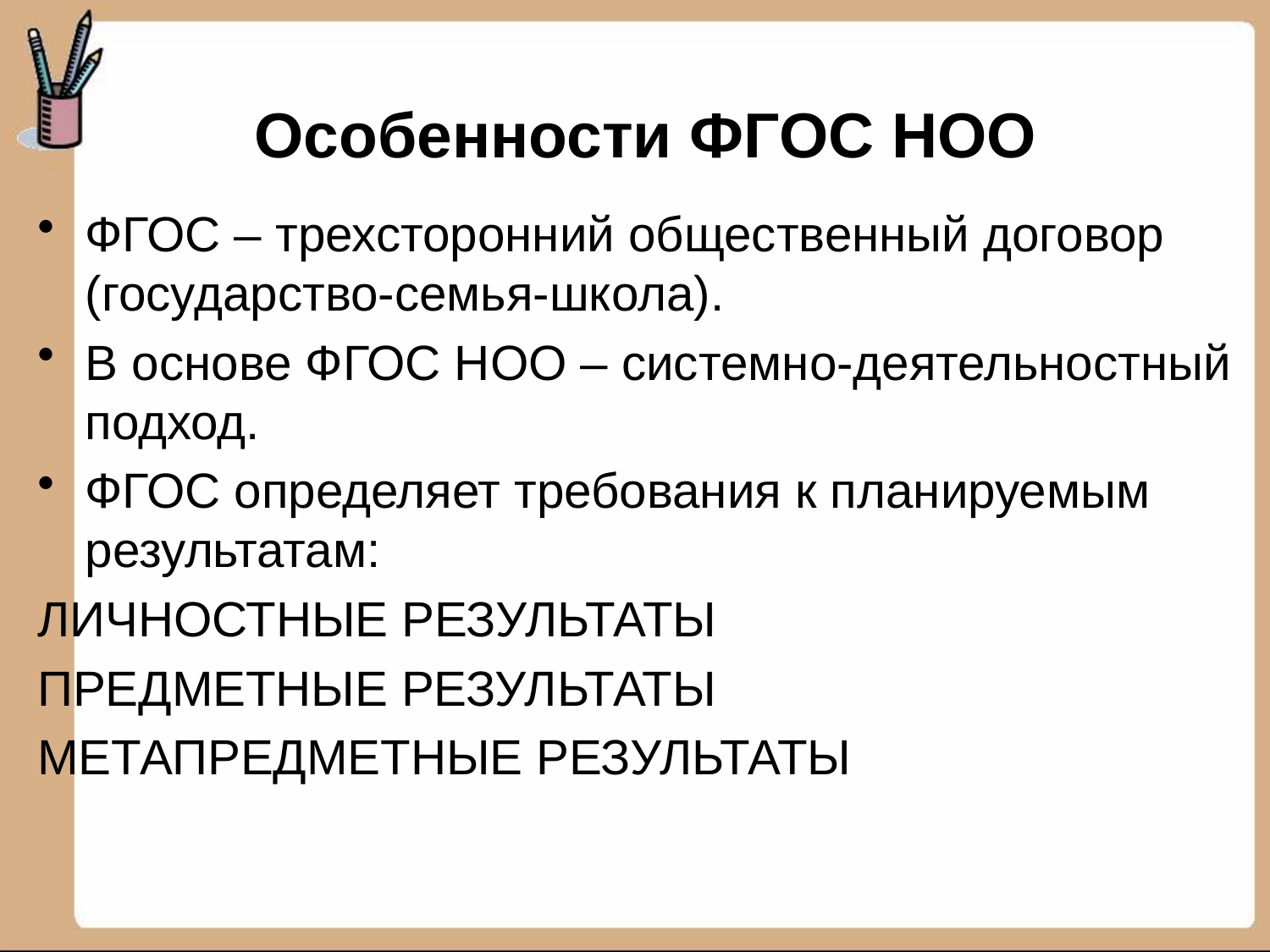

# Особенности ФГОС НОО
ФГОС – трехсторонний общественный договор (государство-семья-школа).
В основе ФГОС НОО – системно-деятельностный подход.
ФГОС определяет требования к планируемым результатам:
ЛИЧНОСТНЫЕ РЕЗУЛЬТАТЫ
ПРЕДМЕТНЫЕ РЕЗУЛЬТАТЫ
МЕТАПРЕДМЕТНЫЕ РЕЗУЛЬТАТЫ